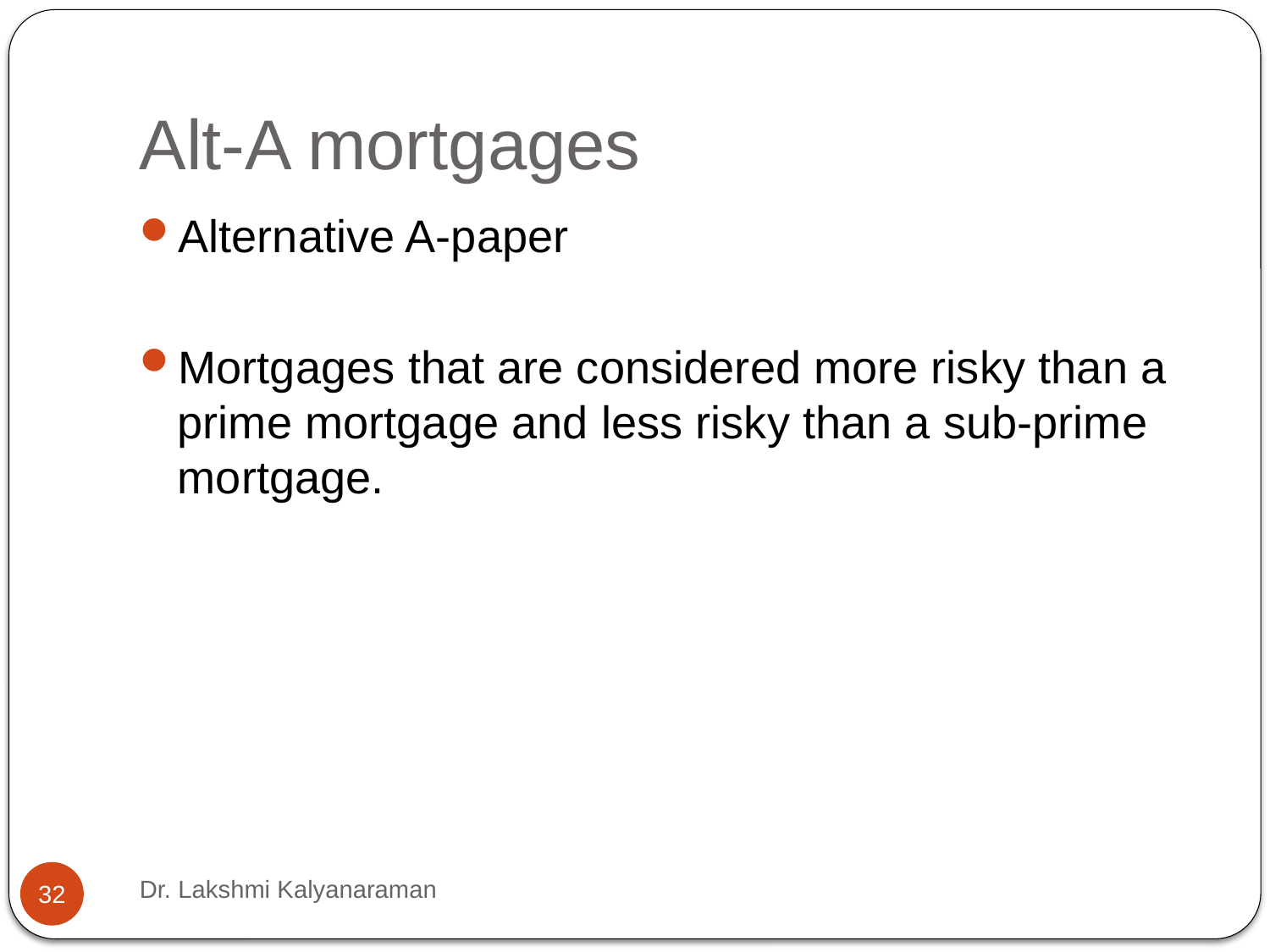

# Alt-A mortgages
Alternative A-paper

Mortgages that are considered more risky than a prime mortgage and less risky than a sub-prime mortgage.
Dr. Lakshmi Kalyanaraman
32